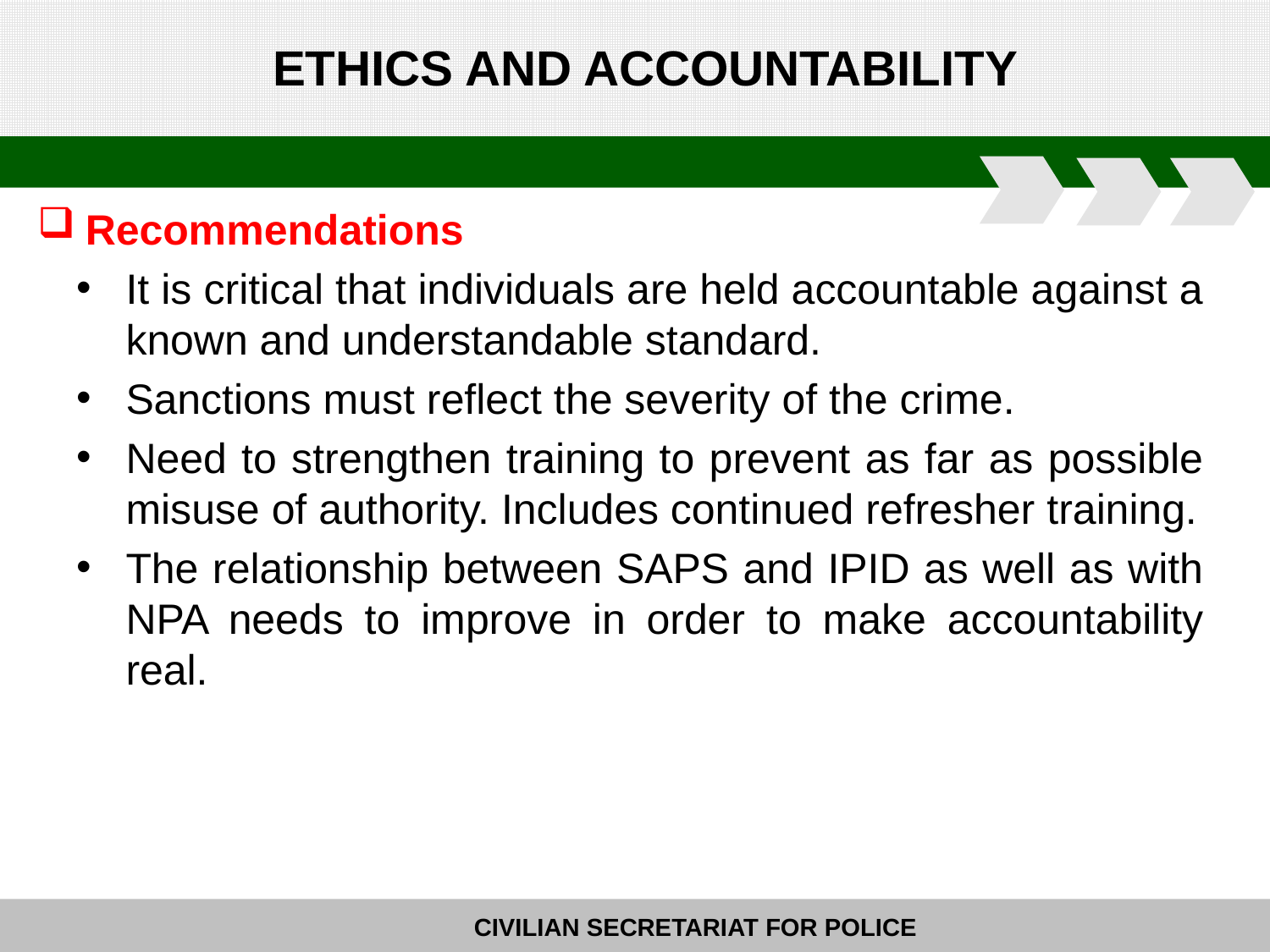

# ETHICS AND ACCOUNTABILITY
Recommendations
It is critical that individuals are held accountable against a known and understandable standard.
Sanctions must reflect the severity of the crime.
Need to strengthen training to prevent as far as possible misuse of authority. Includes continued refresher training.
The relationship between SAPS and IPID as well as with NPA needs to improve in order to make accountability real.